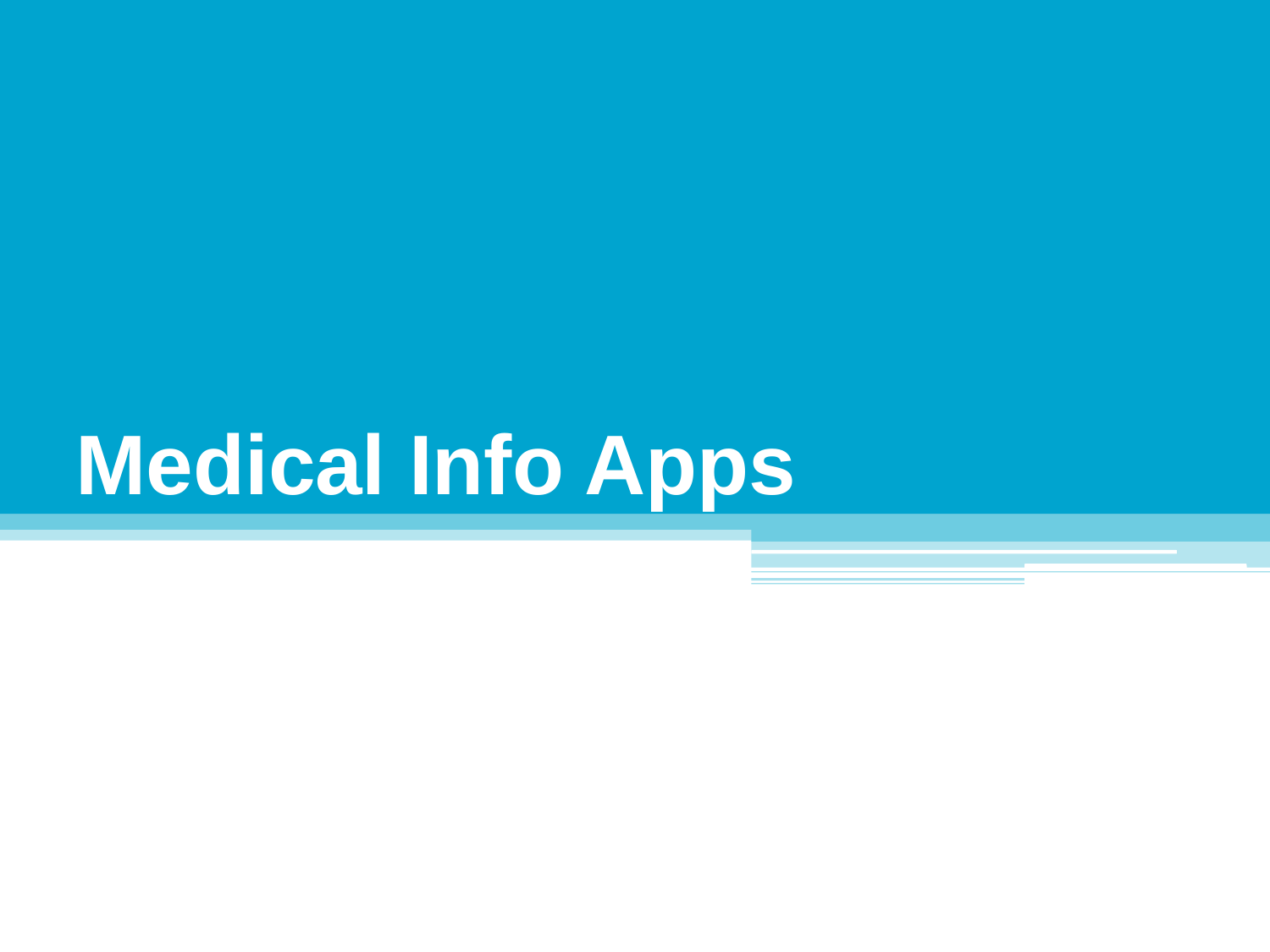

# Searching through ads
Medical Info Apps